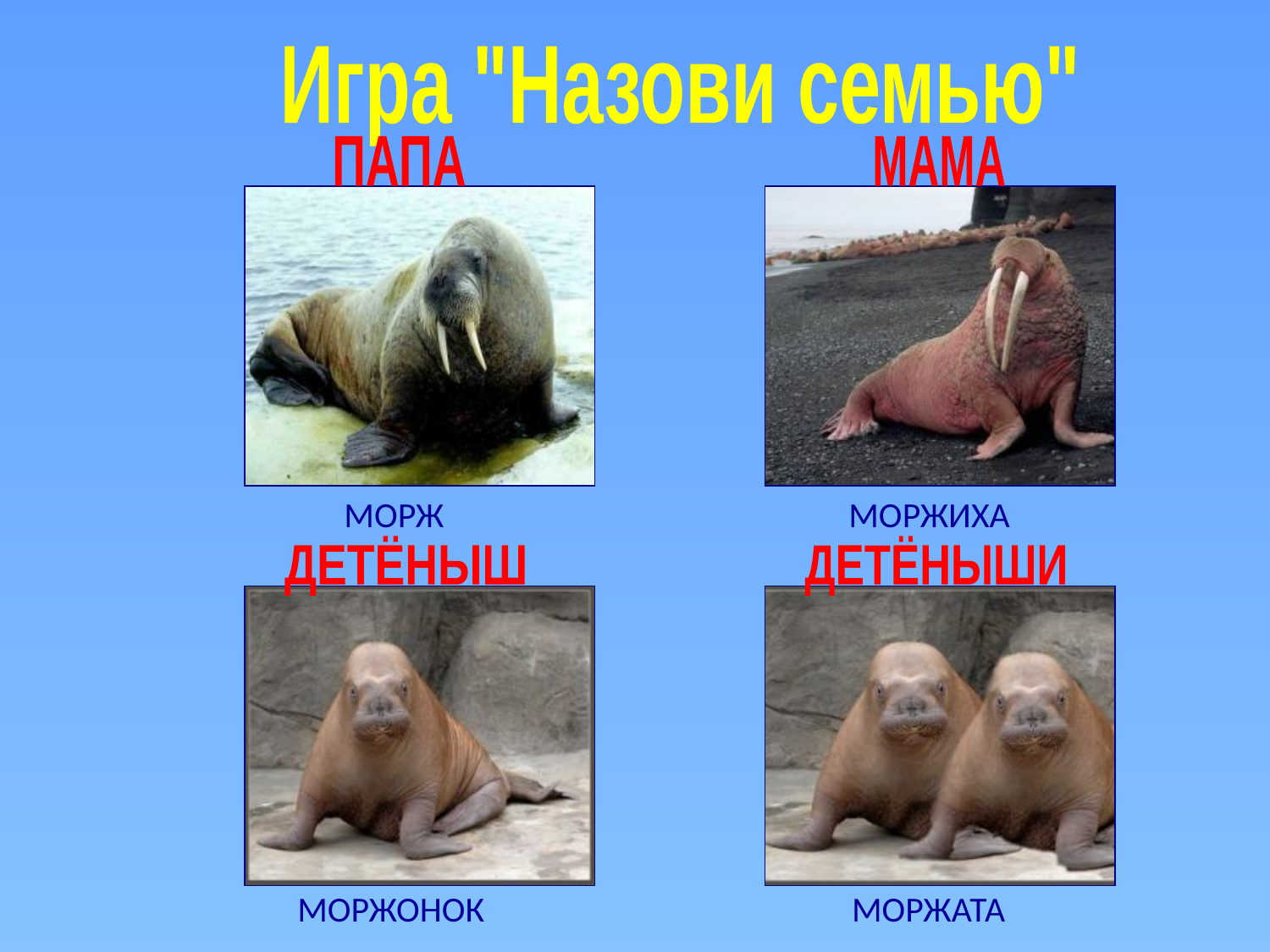

Игра "Назови семью"
ПАПА
МАМА

МОРЖ
МОРЖИХА
ДЕТЁНЫШ
ДЕТЁНЫШИ

МОРЖОНОК
МОРЖАТА